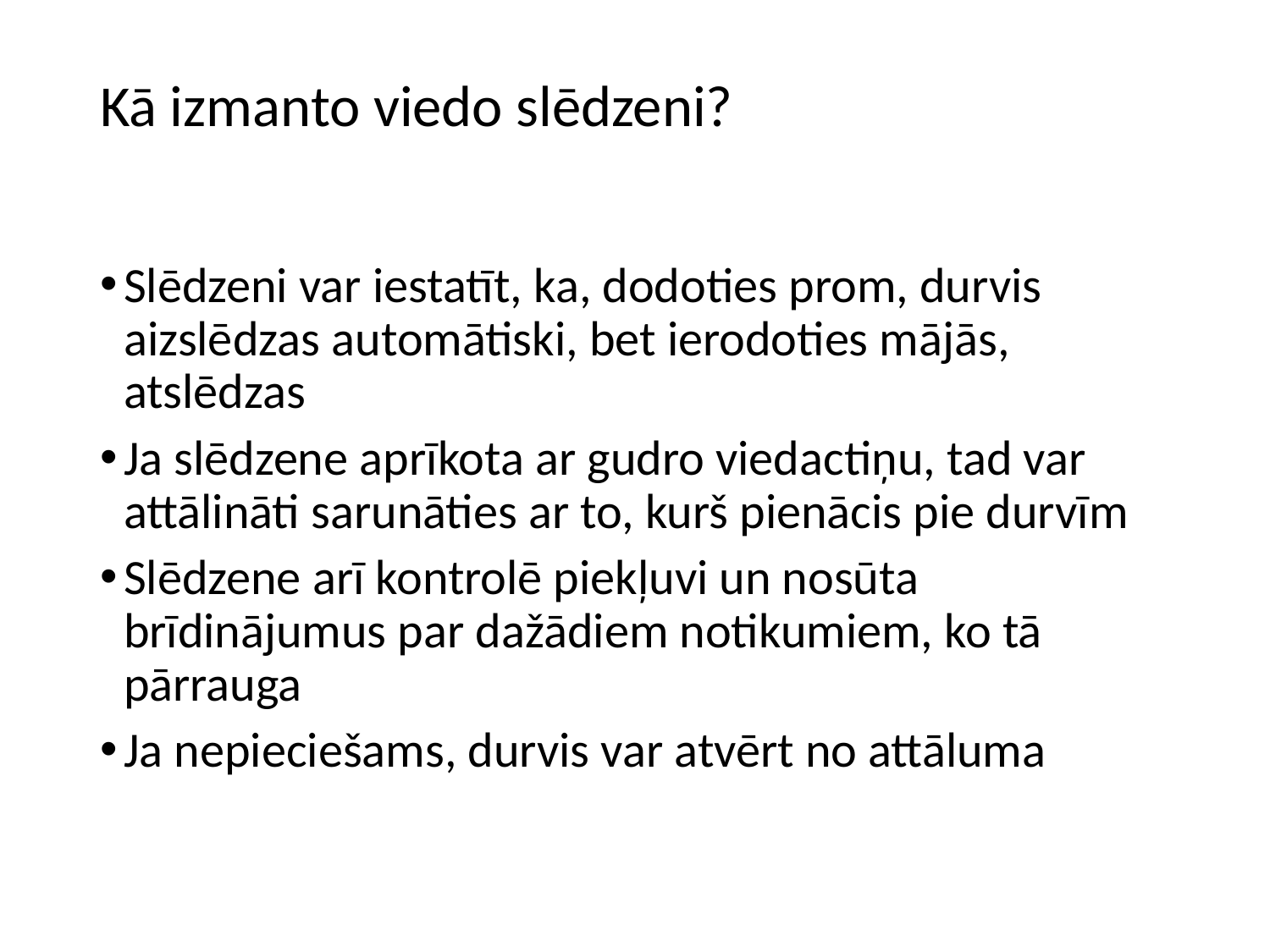

# Kā izmanto viedo slēdzeni?
Slēdzeni var iestatīt, ka, dodoties prom, durvis aizslēdzas automātiski, bet ierodoties mājās, atslēdzas
Ja slēdzene aprīkota ar gudro viedactiņu, tad var attālināti sarunāties ar to, kurš pienācis pie durvīm
Slēdzene arī kontrolē piekļuvi un nosūta brīdinājumus par dažādiem notikumiem, ko tā pārrauga
Ja nepieciešams, durvis var atvērt no attāluma